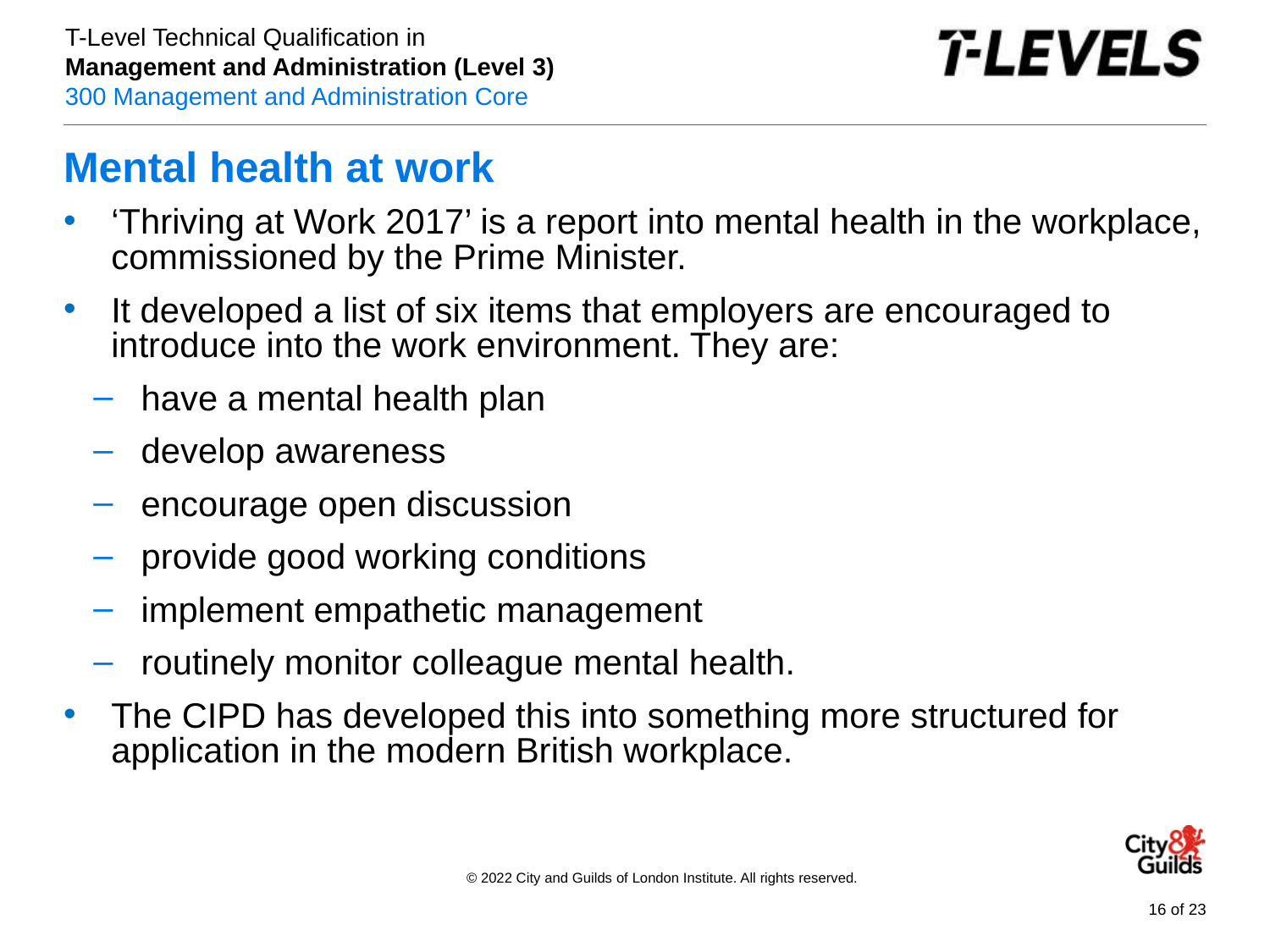

# Mental health at work
‘Thriving at Work 2017’ is a report into mental health in the workplace, commissioned by the Prime Minister.
It developed a list of six items that employers are encouraged to introduce into the work environment. They are:
have a mental health plan
develop awareness
encourage open discussion
provide good working conditions
implement empathetic management
routinely monitor colleague mental health.
The CIPD has developed this into something more structured for application in the modern British workplace.